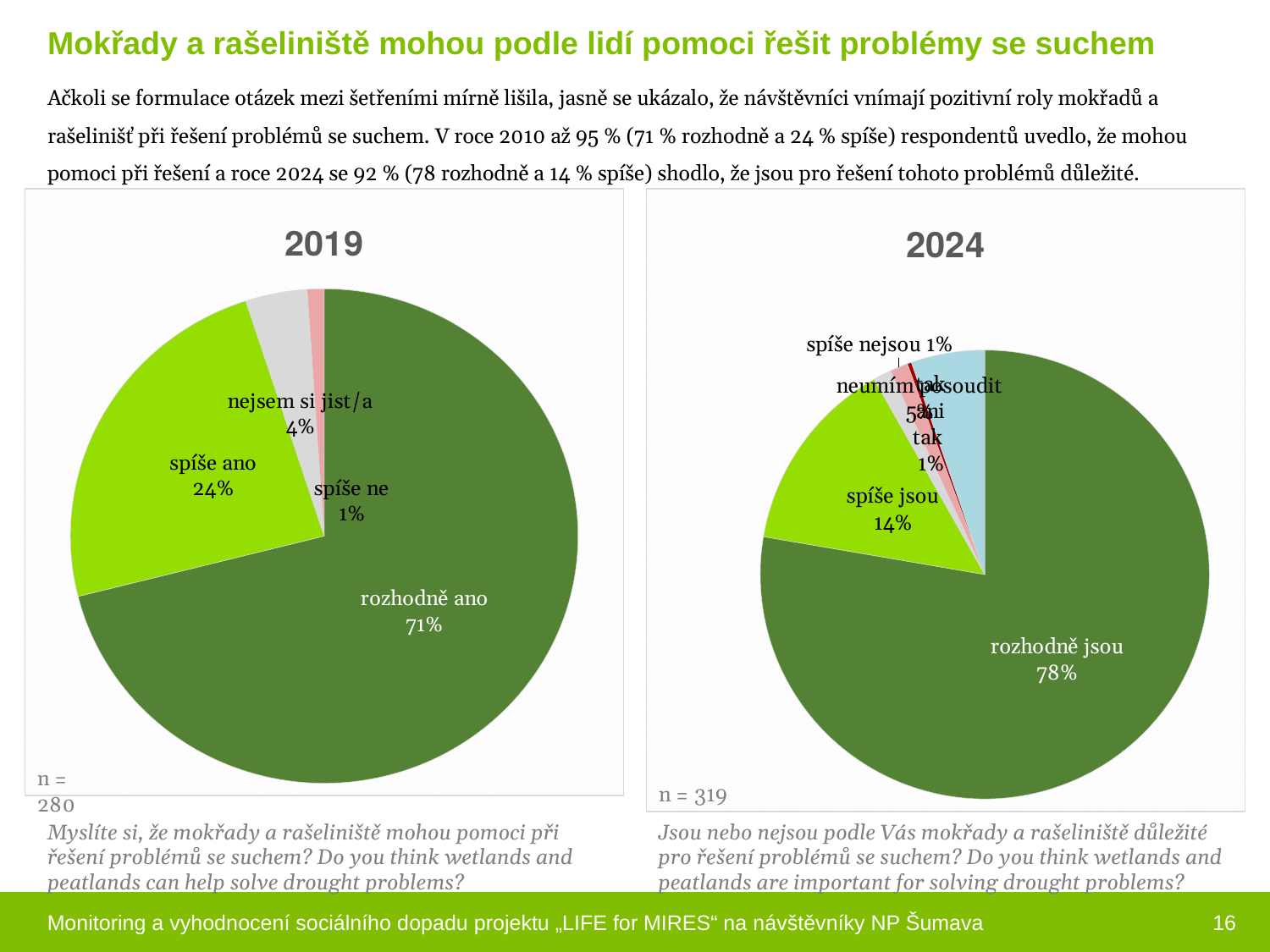

Mokřady a rašeliniště mohou podle lidí pomoci řešit problémy se suchem
Ačkoli se formulace otázek mezi šetřeními mírně lišila, jasně se ukázalo, že návštěvníci vnímají pozitivní roly mokřadů a rašelinišť při řešení problémů se suchem. V roce 2010 až 95 % (71 % rozhodně a 24 % spíše) respondentů uvedlo, že mohou pomoci při řešení a roce 2024 se 92 % (78 rozhodně a 14 % spíše) shodlo, že jsou pro řešení tohoto problémů důležité.

### Chart: 2019

| Category | Řada 1 |
|---|---|
| rozhodně ano | 71.07142857142857 |
| spíše ano | 23.92857142857143 |
| nejsem si jist/a | 3.9285714285714284 |
| spíše ne | 1.07142857142857 |

### Chart: 2024

| Category | Řada 1 |
|---|---|
| rozhodně jsou | 77.7 |
| spíše jsou | 14.1 |
| tak ani tak | 1.3 |
| spíše nejsou | 1.3 |
| rozhodně nejsou | 0.3 |
| neumím posoudit | 5.3 |
Myslíte si, že mokřady a rašeliniště mohou pomoci při řešení problémů se suchem? Do you think wetlands and peatlands can help solve drought problems?
Jsou nebo nejsou podle Vás mokřady a rašeliniště důležité pro řešení problémů se suchem? Do you think wetlands and peatlands are important for solving drought problems?
16
Monitoring a vyhodnocení sociálního dopadu projektu „LIFE for MIRES“ na návštěvníky NP Šumava